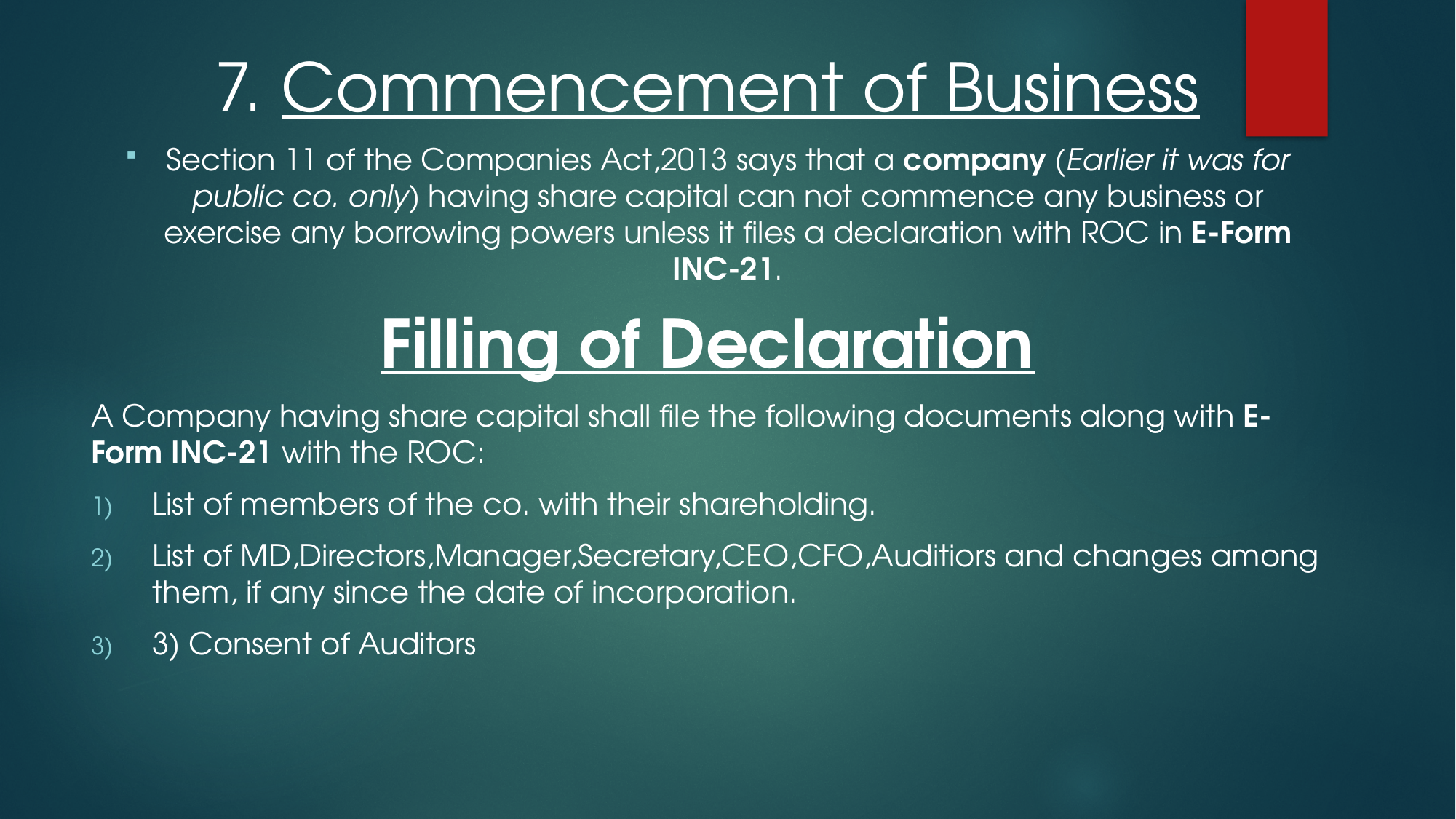

7. Commencement of Business
Section 11 of the Companies Act,2013 says that a company (Earlier it was for public co. only) having share capital can not commence any business or exercise any borrowing powers unless it files a declaration with ROC in E-Form INC-21.
Filling of Declaration
A Company having share capital shall file the following documents along with E-Form INC-21 with the ROC:
List of members of the co. with their shareholding.
List of MD,Directors,Manager,Secretary,CEO,CFO,Auditiors and changes among them, if any since the date of incorporation.
3) Consent of Auditors